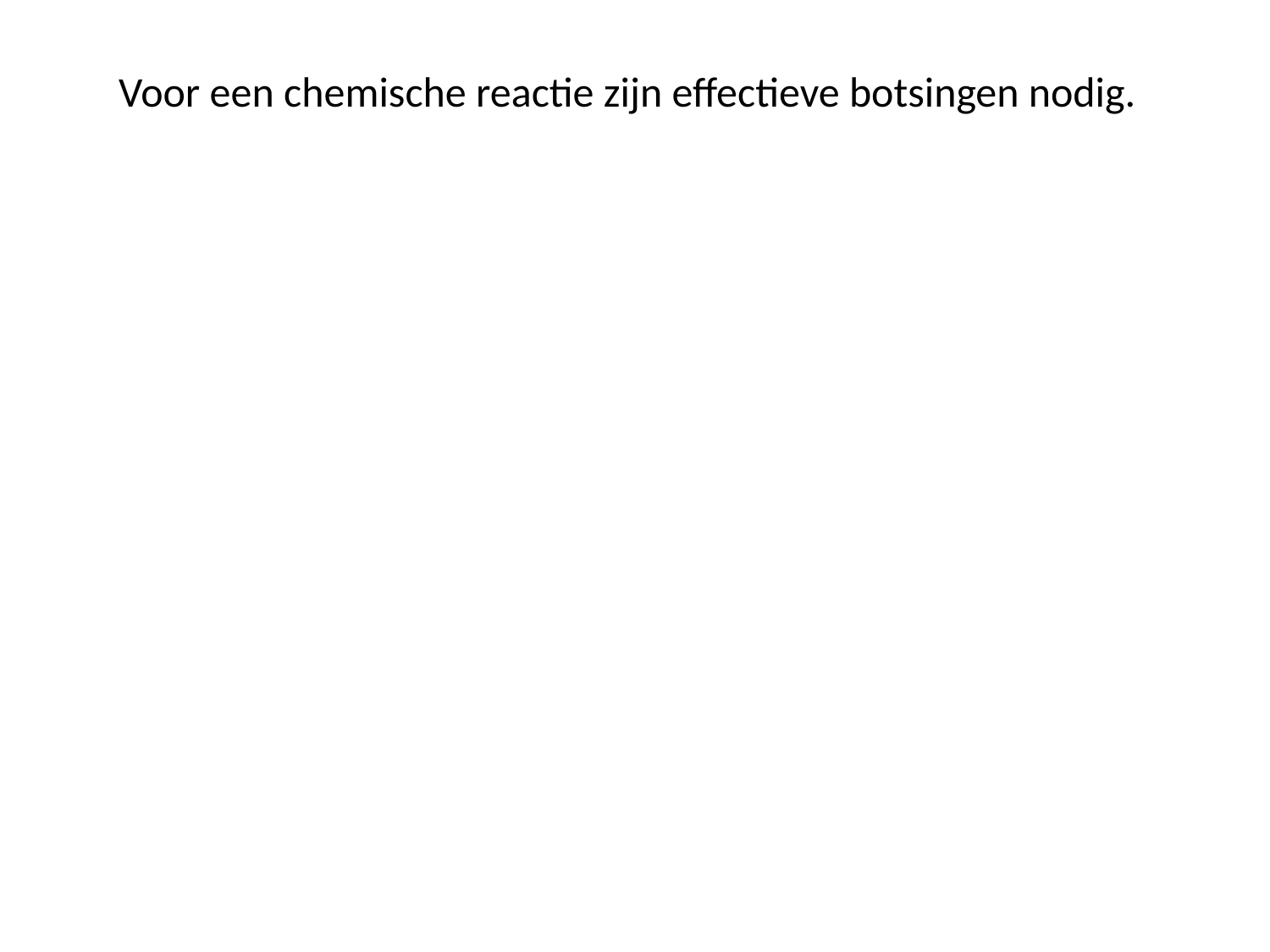

Voor een chemische reactie zijn effectieve botsingen nodig.